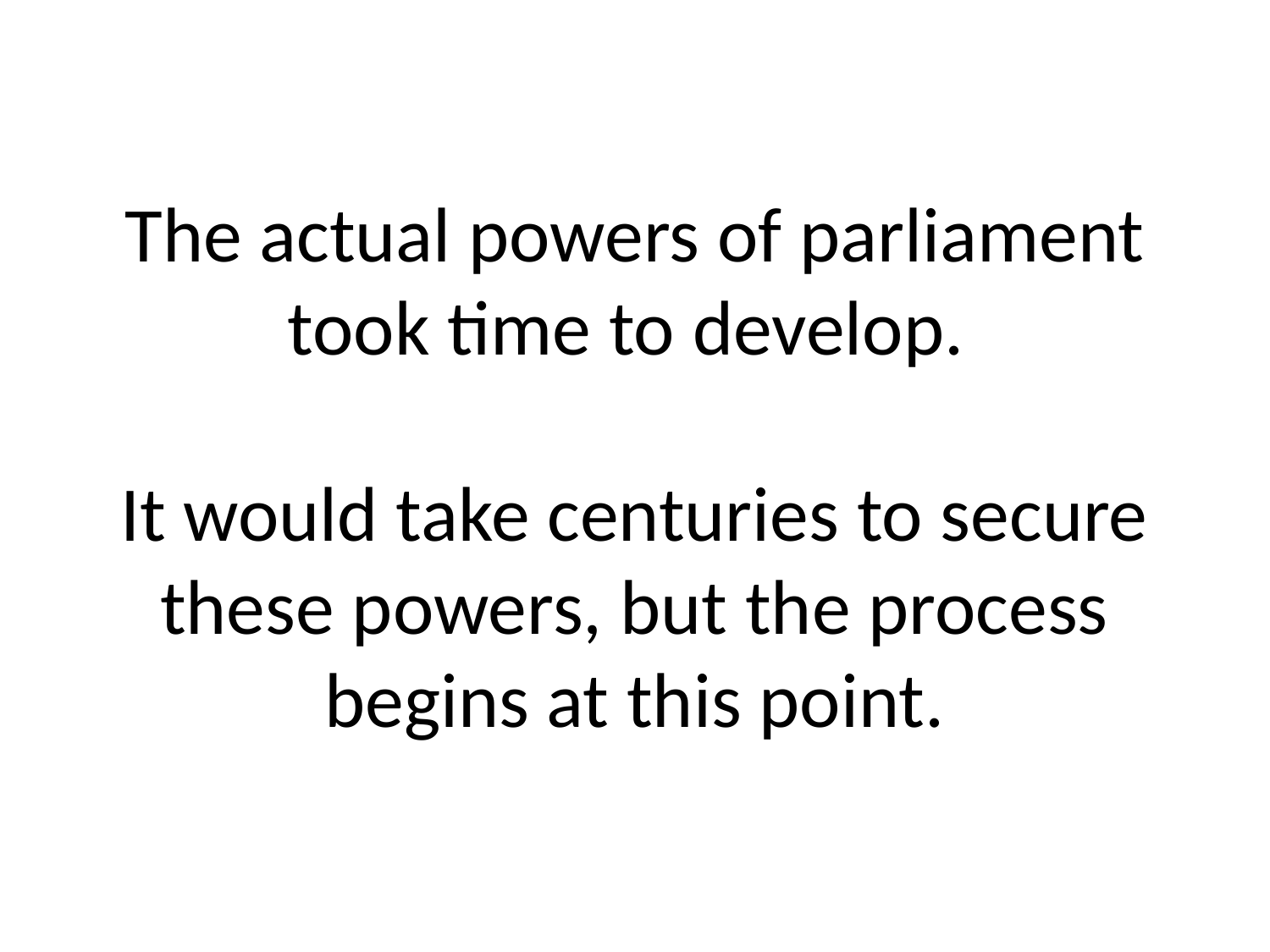

# The actual powers of parliament took time to develop. It would take centuries to secure these powers, but the process begins at this point.